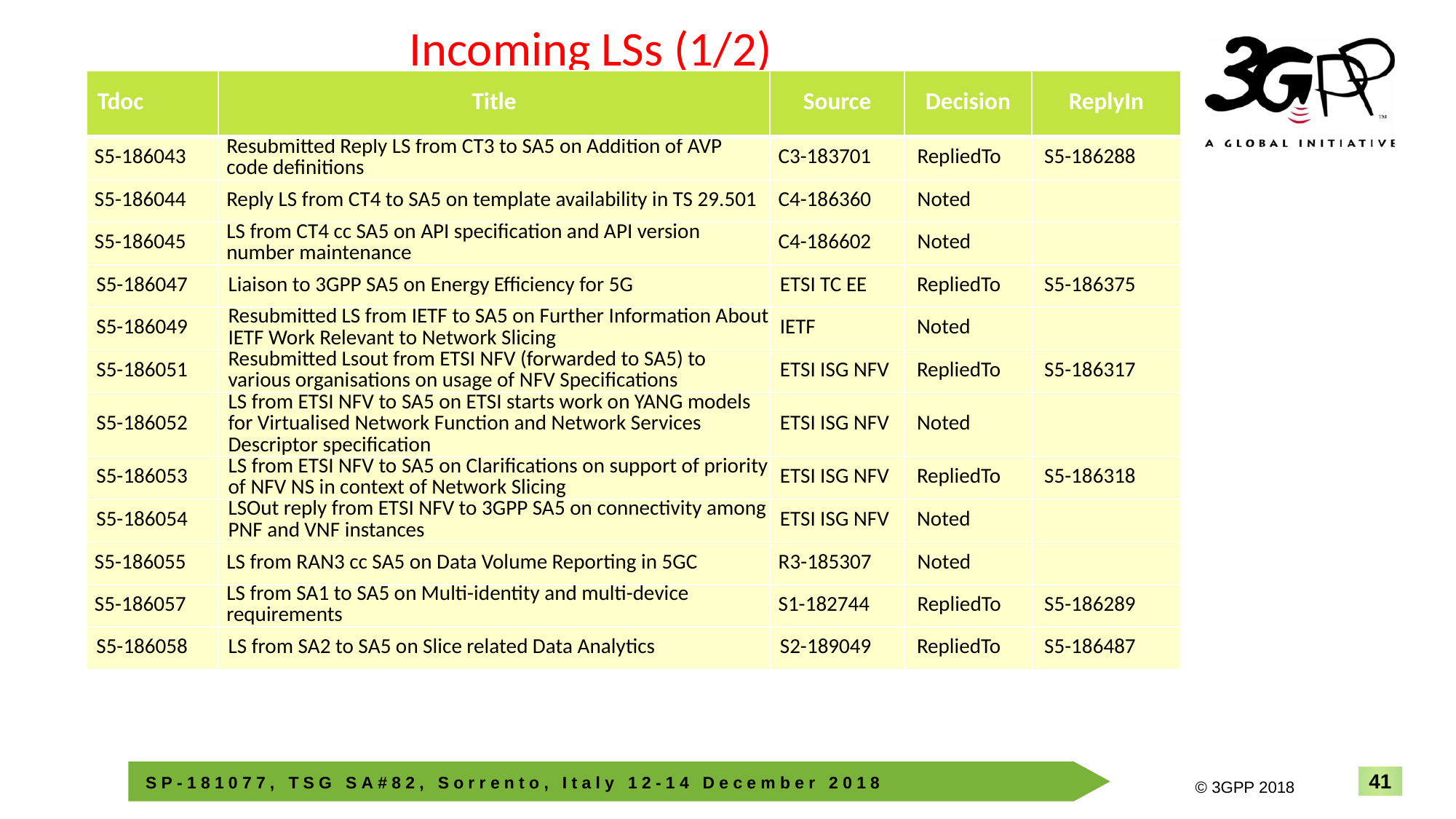

# Incoming LSs (1/2)
| Tdoc | Title | Source | Decision | ReplyIn |
| --- | --- | --- | --- | --- |
| S5-186043 | Resubmitted Reply LS from CT3 to SA5 on Addition of AVP code definitions | C3-183701 | RepliedTo | S5-186288 |
| S5-186044 | Reply LS from CT4 to SA5 on template availability in TS 29.501 | C4-186360 | Noted |  |
| S5-186045 | LS from CT4 cc SA5 on API specification and API version number maintenance | C4-186602 | Noted |  |
| S5-186047 | Liaison to 3GPP SA5 on Energy Efficiency for 5G | ETSI TC EE | RepliedTo | S5-186375 |
| S5-186049 | Resubmitted LS from IETF to SA5 on Further Information About IETF Work Relevant to Network Slicing | IETF | Noted |  |
| S5-186051 | Resubmitted Lsout from ETSI NFV (forwarded to SA5) to various organisations on usage of NFV Specifications | ETSI ISG NFV | RepliedTo | S5-186317 |
| S5-186052 | LS from ETSI NFV to SA5 on ETSI starts work on YANG models for Virtualised Network Function and Network Services Descriptor specification | ETSI ISG NFV | Noted |  |
| S5-186053 | LS from ETSI NFV to SA5 on Clarifications on support of priority of NFV NS in context of Network Slicing | ETSI ISG NFV | RepliedTo | S5-186318 |
| S5-186054 | LSOut reply from ETSI NFV to 3GPP SA5 on connectivity among PNF and VNF instances | ETSI ISG NFV | Noted |  |
| S5-186055 | LS from RAN3 cc SA5 on Data Volume Reporting in 5GC | R3-185307 | Noted |  |
| S5-186057 | LS from SA1 to SA5 on Multi-identity and multi-device requirements | S1-182744 | RepliedTo | S5-186289 |
| S5-186058 | LS from SA2 to SA5 on Slice related Data Analytics | S2-189049 | RepliedTo | S5-186487 |